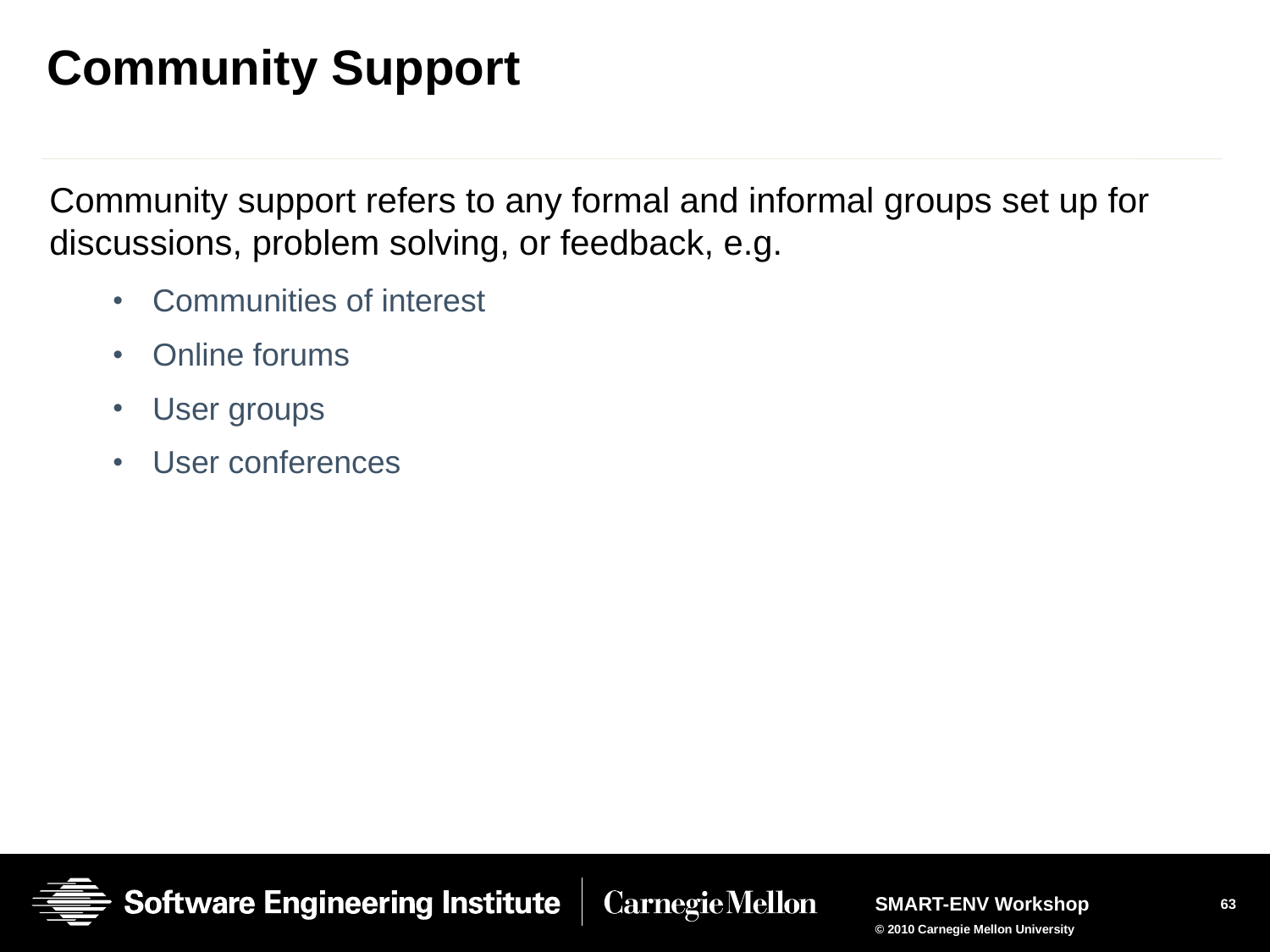

# Community Support
Community support refers to any formal and informal groups set up for discussions, problem solving, or feedback, e.g.
Communities of interest
Online forums
User groups
User conferences